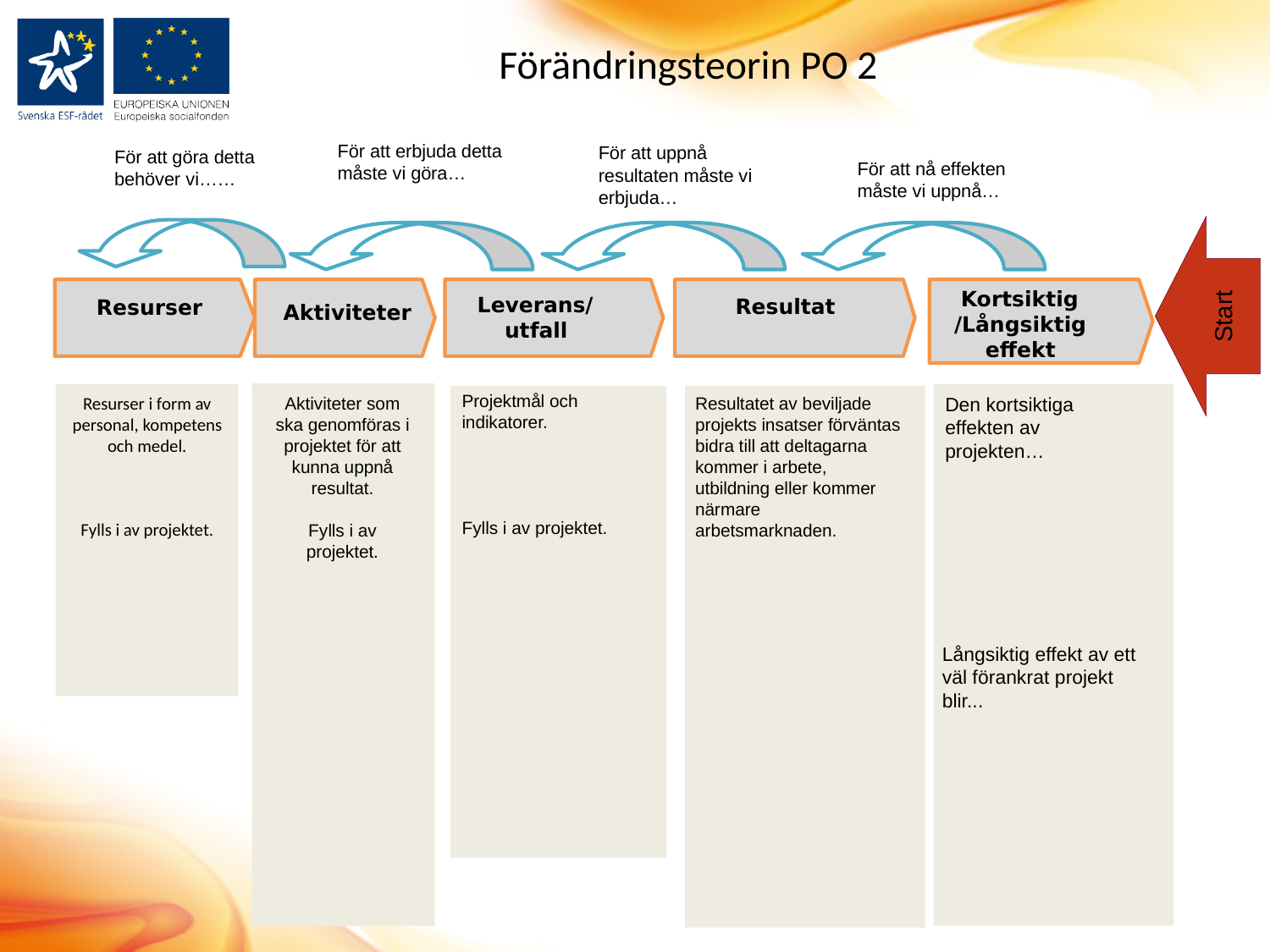

# Förändringsteorin PO 2
För att erbjuda detta måste vi göra…
För att uppnå resultaten måste vi erbjuda…
För att göra detta behöver vi……
För att nå effekten måste vi uppnå…
Start

Kortsiktig /Långsiktig effekt
Leverans/ utfall
Resultat
Resurser
Aktiviteter

Projektmål och indikatorer.

Fylls i av projektet.
Resurser i form av personal, kompetens och medel.

Fylls i av projektet.

Aktiviteter som ska genomföras i projektet för att kunna uppnå resultat.

Fylls i av projektet.

Resultatet av beviljade projekts insatser förväntas bidra till att deltagarna kommer i arbete, utbildning eller kommer närmare arbetsmarknaden.

Den kortsiktiga effekten av projekten…

Långsiktig effekt av ett väl förankrat projekt blir...